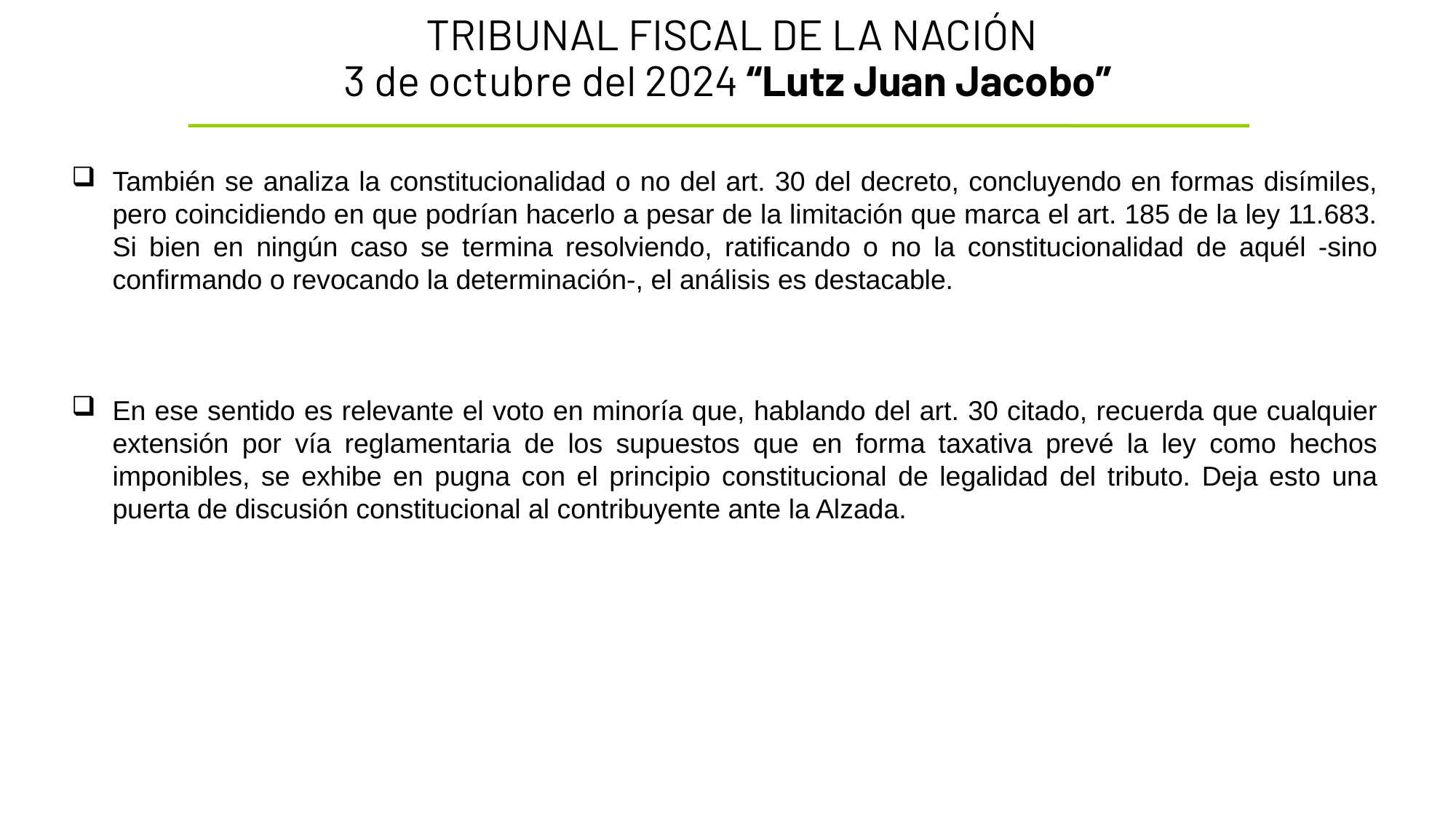

# TRIBUNAL FISCAL DE LA NACIÓN 3 de octubre del 2024 “Lutz Juan Jacobo”

También se analiza la constitucionalidad o no del art. 30 del decreto, concluyendo en formas disímiles, pero coincidiendo en que podrían hacerlo a pesar de la limitación que marca el art. 185 de la ley 11.683. Si bien en ningún caso se termina resolviendo, ratificando o no la constitucionalidad de aquél -sino confirmando o revocando la determinación-, el análisis es destacable.

En ese sentido es relevante el voto en minoría que, hablando del art. 30 citado, recuerda que cualquier extensión por vía reglamentaria de los supuestos que en forma taxativa prevé la ley como hechos imponibles, se exhibe en pugna con el principio constitucional de legalidad del tributo. Deja esto una puerta de discusión constitucional al contribuyente ante la Alzada.